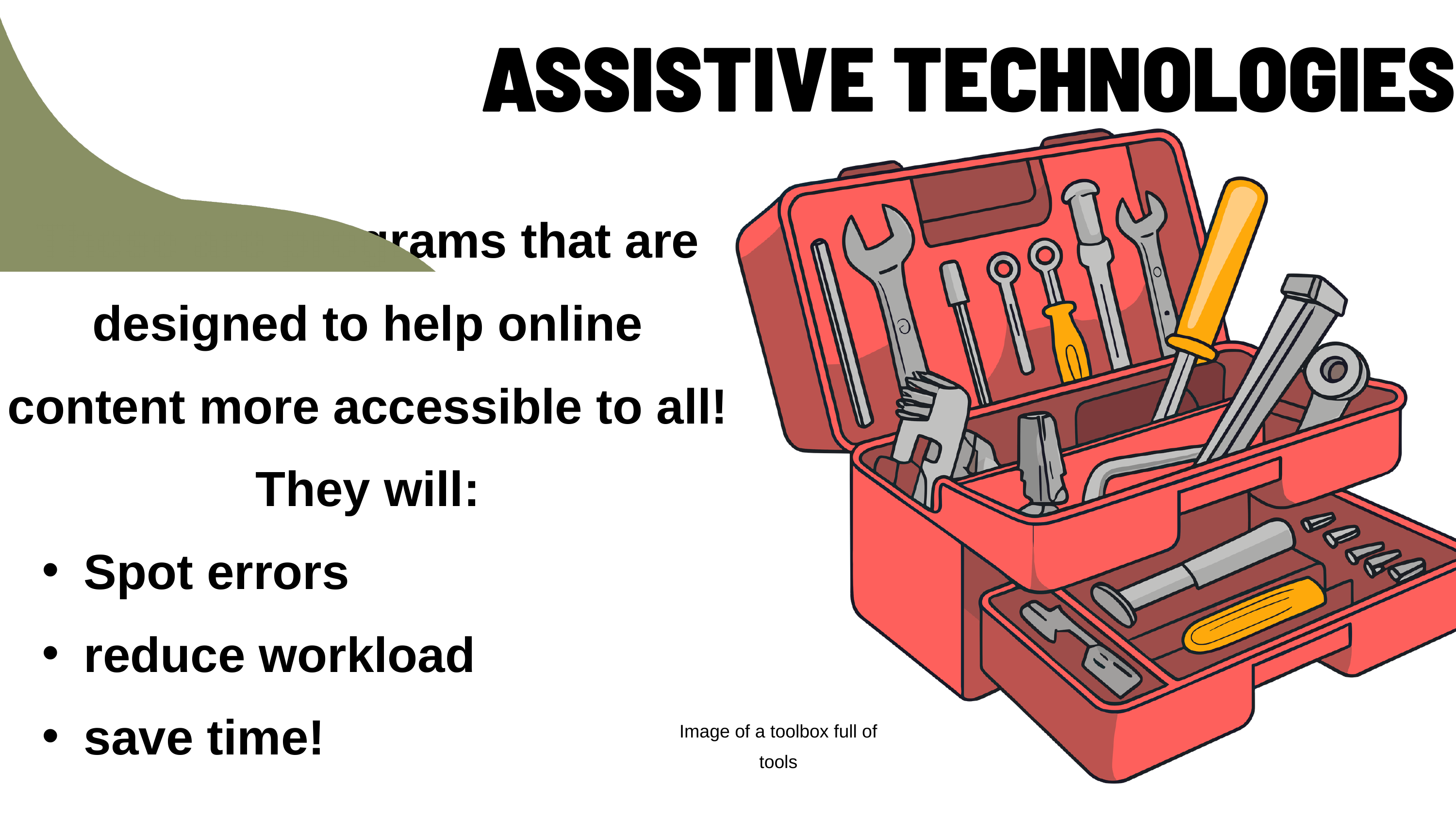

ASSISTIVE TECHNOLOGIES

These are programs that are designed to help online content more accessible to all! They will:
Spot errors
reduce workload
save time!

Image of a toolbox full of tools